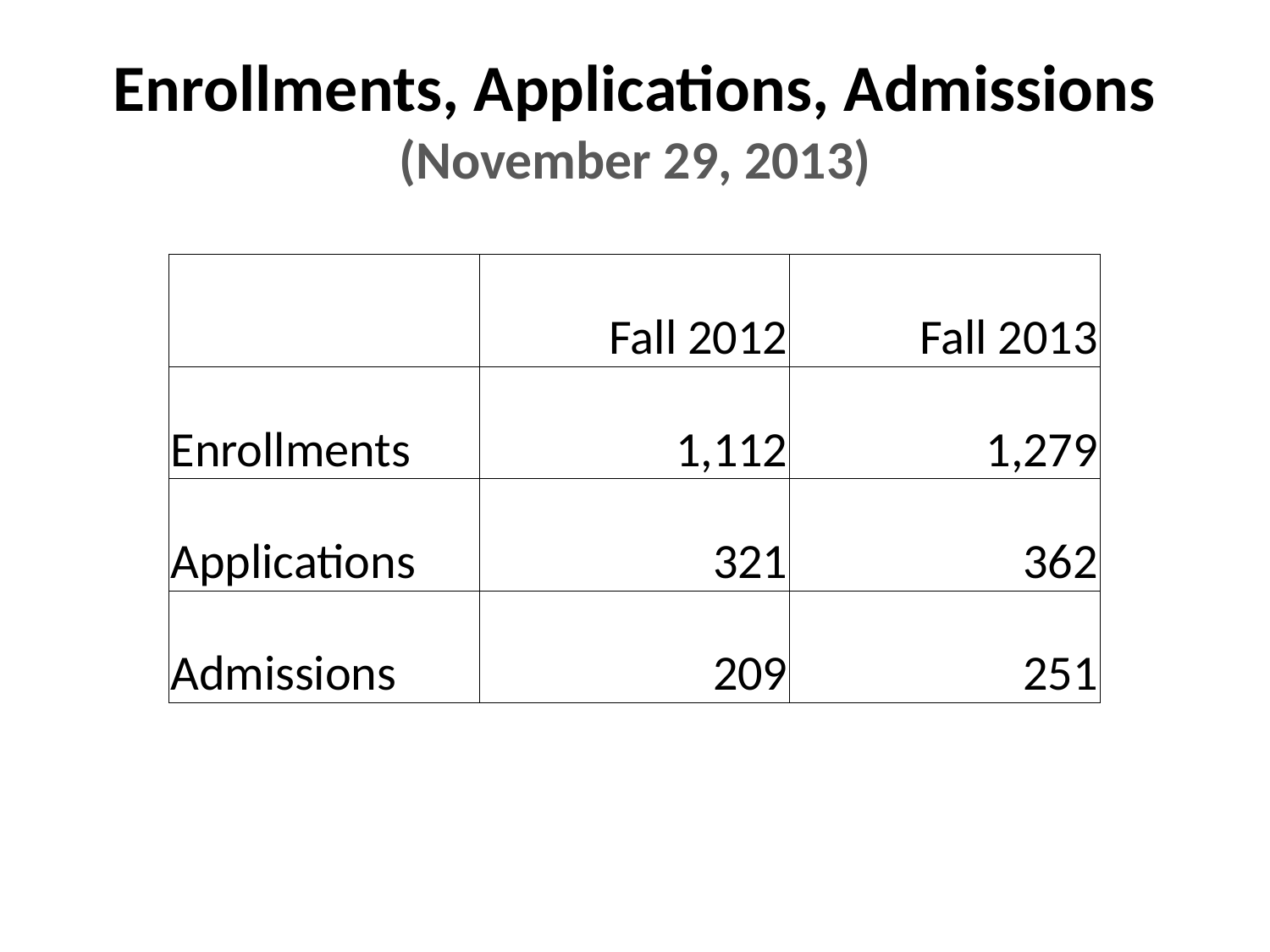

# Enrollments, Applications, Admissions (November 29, 2013)
|  | Fall 2012 | Fall 2013 |
| --- | --- | --- |
| Enrollments | 1,112 | 1,279 |
| Applications | 321 | 362 |
| Admissions | 209 | 251 |